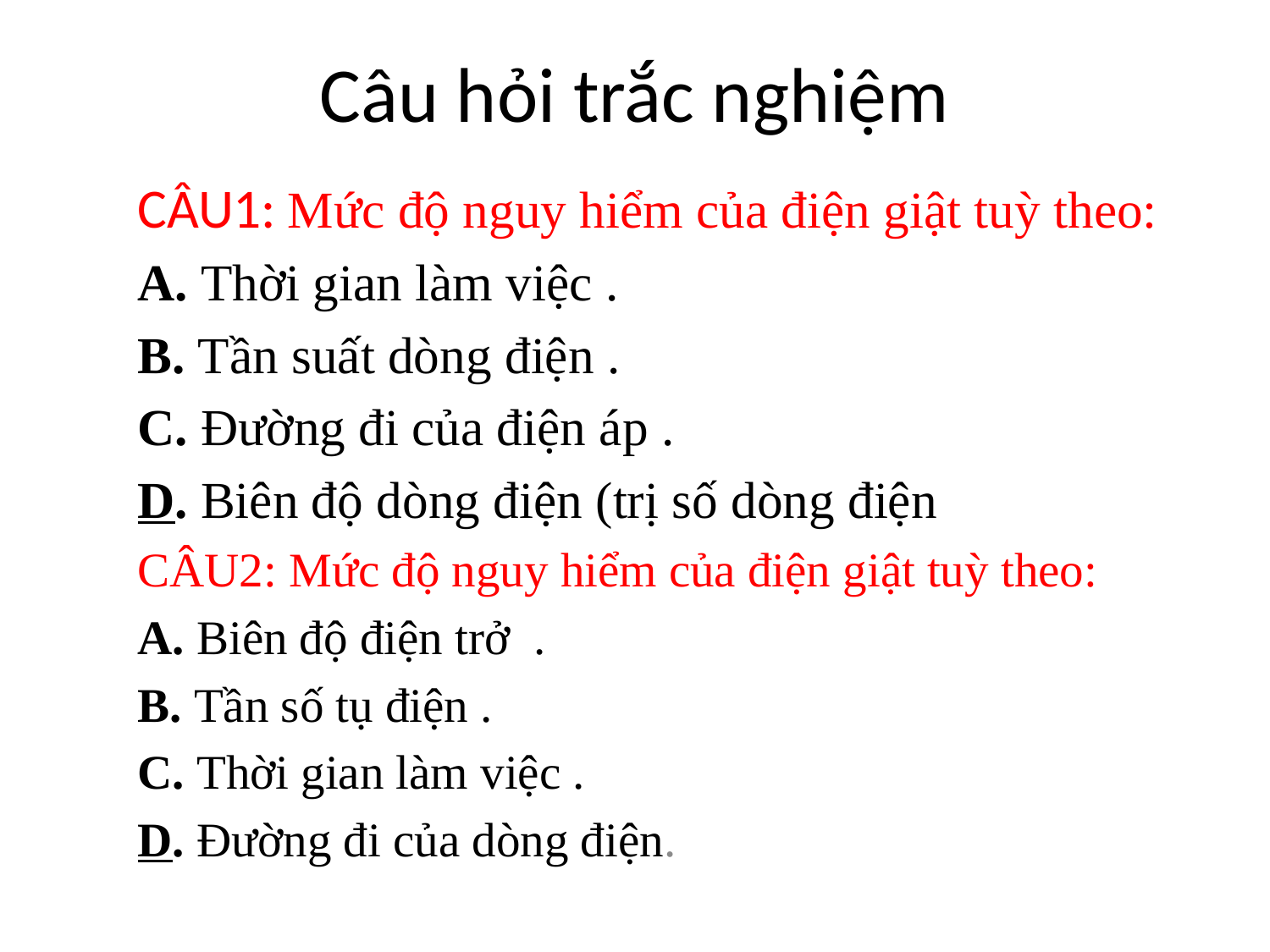

# Câu hỏi trắc nghiệm
CÂU1: Mức độ nguy hiểm của điện giật tuỳ theo:
A. Thời gian làm việc .
B. Tần suất dòng điện .
C. Đường đi của điện áp .
D. Biên độ dòng điện (trị số dòng điện
CÂU2: Mức độ nguy hiểm của điện giật tuỳ theo:
A. Biên độ điện trở  .
B. Tần số tụ điện .
C. Thời gian làm việc .
D. Đường đi của dòng điện.